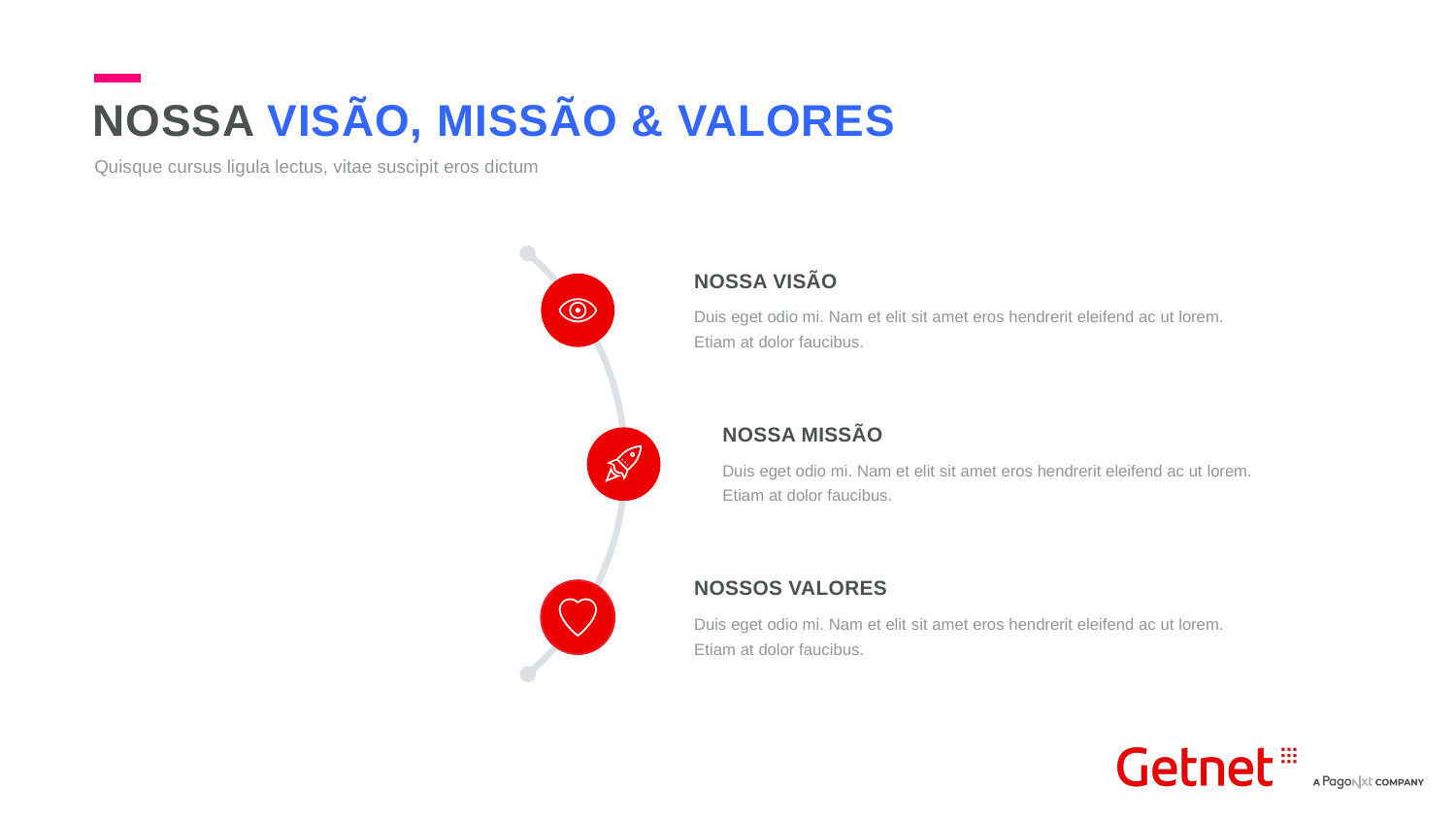

nossa visão, missão & Valores
Quisque cursus ligula lectus, vitae suscipit eros dictum

NOSSA VISÃO
Duis eget odio mi. Nam et elit sit amet eros hendrerit eleifend ac ut lorem. Etiam at dolor faucibus.

NOSSA MISSÃO
Duis eget odio mi. Nam et elit sit amet eros hendrerit eleifend ac ut lorem. Etiam at dolor faucibus.

NOSSOS VALORES
Duis eget odio mi. Nam et elit sit amet eros hendrerit eleifend ac ut lorem. Etiam at dolor faucibus.